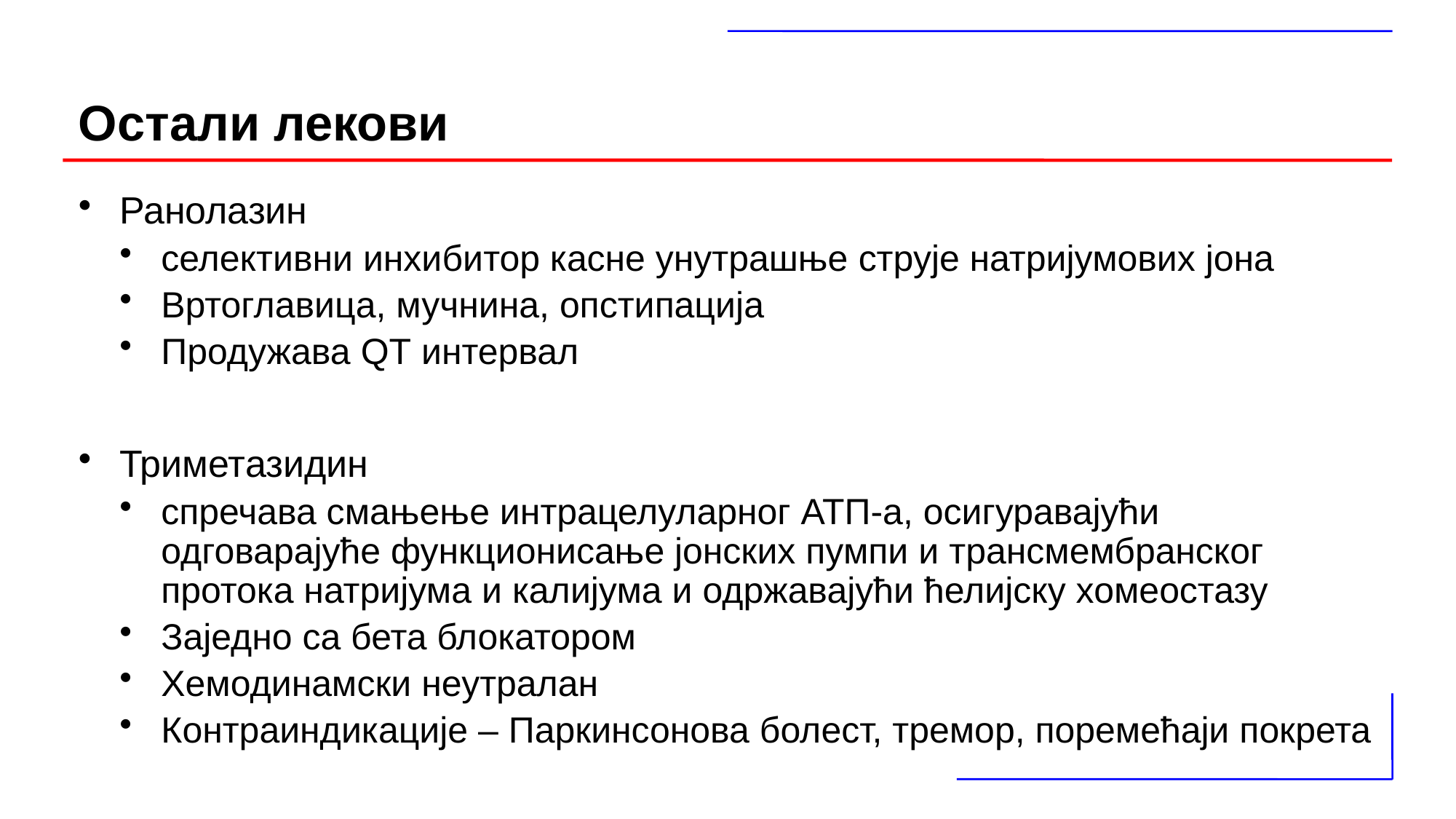

Остали лекови
Ранолазин
селективни инхибитор касне унутрашње струје натријумових јона
Вртоглавица, мучнина, опстипација
Продужава QT интервал

Триметазидин
спречава смањење интрацелуларног АТП-а, осигуравајући одговарајуће функционисање јонских пумпи и трансмембранског протока натријума и калијума и одржавајући ћелијску хомеостазу
Заједно са бета блокатором
Хемодинамски неутралан
Контраиндикације – Паркинсонова болест, тремор, поремећаји покрета